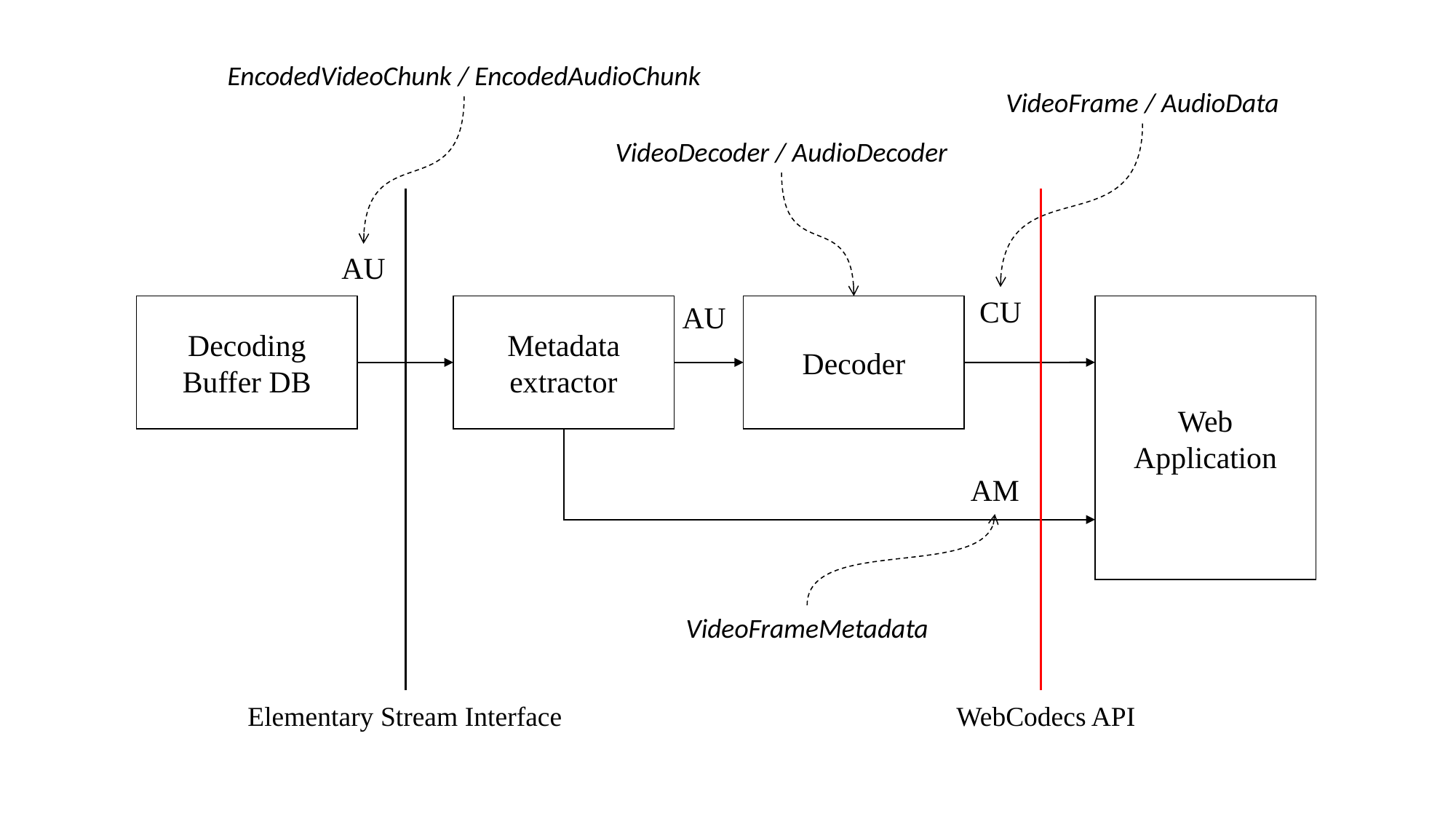

EncodedVideoChunk / EncodedAudioChunk
VideoFrame / AudioData
VideoDecoder / AudioDecoder
AU
CU
AU
Decoding Buffer DB
Metadata extractor
Decoder
Web Application
AM
VideoFrameMetadata
Elementary Stream Interface
WebCodecs API